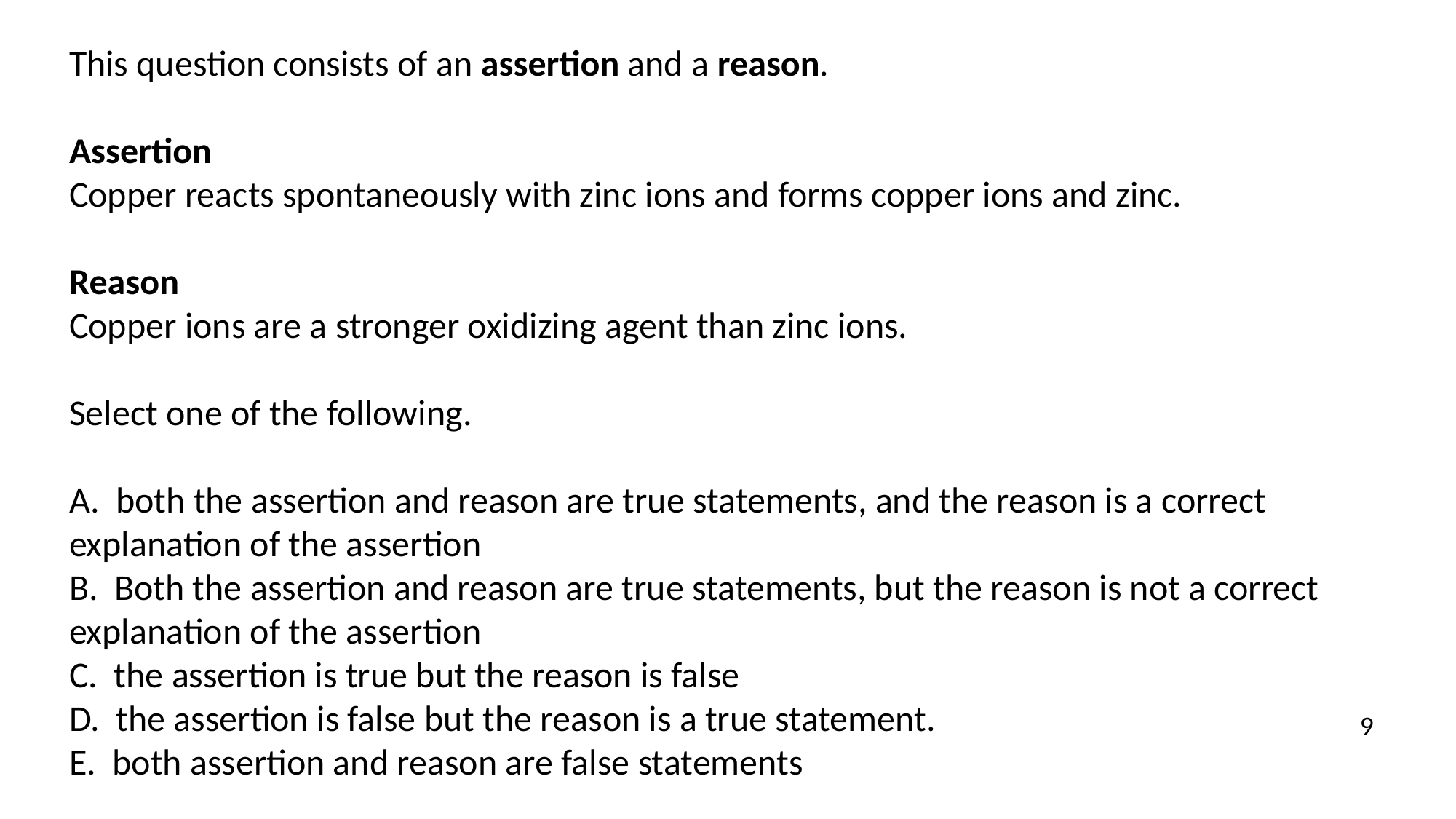

This question consists of an assertion and a reason.

Assertion
Copper reacts spontaneously with zinc ions and forms copper ions and zinc.

Reason
Copper ions are a stronger oxidizing agent than zinc ions.

Select one of the following.

A.  both the assertion and reason are true statements, and the reason is a correct explanation of the assertion
B.  Both the assertion and reason are true statements, but the reason is not a correct explanation of the assertion
C.  the assertion is true but the reason is false
D.  the assertion is false but the reason is a true statement.
E.  both assertion and reason are false statements
9